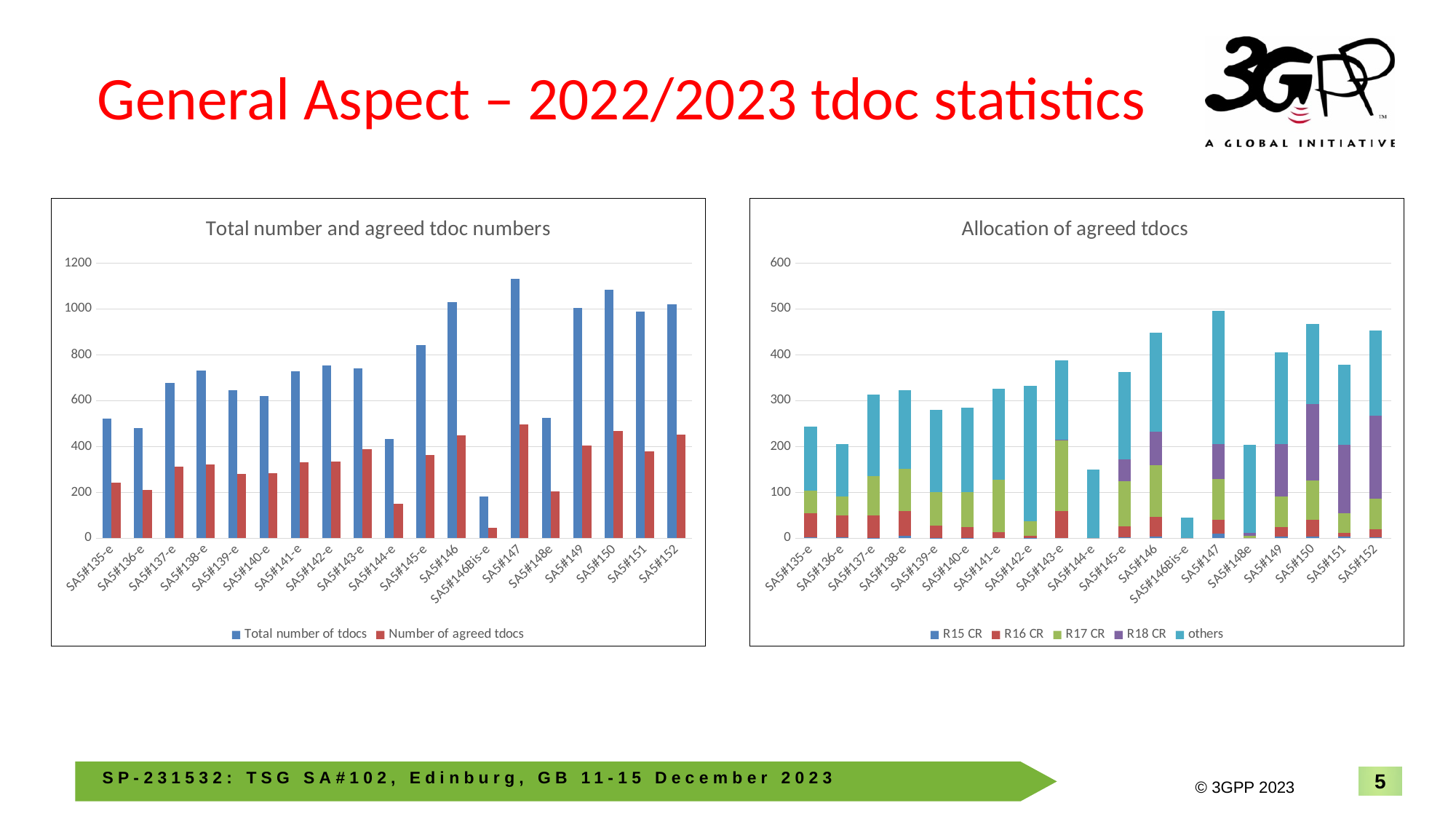

# General Aspect – 2022/2023 tdoc statistics

### Chart: Total number and agreed tdoc numbers

| Category | Total number of tdocs | Number of agreed tdocs |
|---|---|---|
| SA5#135-e | 521.0 | 243.0 |
| SA5#136-e | 481.0 | 210.0 |
| SA5#137-e | 676.0 | 313.0 |
| SA5#138-e | 730.0 | 323.0 |
| SA5#139-e | 646.0 | 280.0 |
| SA5#140-e | 620.0 | 285.0 |
| SA5#141-e | 729.0 | 330.0 |
| SA5#142-e | 754.0 | 333.0 |
| SA5#143-e | 740.0 | 388.0 |
| SA5#144-e | 433.0 | 150.0 |
| SA5#145-e | 842.0 | 363.0 |
| SA5#146 | 1030.0 | 448.0 |
| SA5#146Bis-e | 183.0 | 45.0 |
| SA5#147 | 1131.0 | 496.0 |
| SA5#148e | 524.0 | 203.0 |
| SA5#149 | 1005.0 | 405.0 |
| SA5#150 | 1085.0 | 467.0 |
| SA5#151 | 989.0 | 378.0 |
| SA5#152 | 1021.0 | 453.0 |

### Chart: Allocation of agreed tdocs

| Category | R15 CR | R16 CR | R17 CR | R18 CR | others |
|---|---|---|---|---|---|
| SA5#135-e | 2.0 | 53.0 | 49.0 | 0.0 | 139.0 |
| SA5#136-e | 2.0 | 47.0 | 42.0 | 0.0 | 115.0 |
| SA5#137-e | 1.0 | 48.0 | 86.0 | 0.0 | 178.0 |
| SA5#138-e | 5.0 | 55.0 | 92.0 | 0.0 | 171.0 |
| SA5#139-e | 1.0 | 26.0 | 74.0 | 0.0 | 179.0 |
| SA5#140-e | 1.0 | 23.0 | 76.0 | 0.0 | 185.0 |
| SA5#141-e | 0.0 | 13.0 | 114.0 | 0.0 | 199.0 |
| SA5#142-e | 1.0 | 4.0 | 32.0 | 0.0 | 296.0 |
| SA5#143-e | 0.0 | 60.0 | 153.0 | 1.0 | 174.0 |
| SA5#144-e | 0.0 | 0.0 | 0.0 | 0.0 | 150.0 |
| SA5#145-e | 2.0 | 24.0 | 98.0 | 48.0 | 191.0 |
| SA5#146 | 4.0 | 43.0 | 112.0 | 74.0 | 215.0 |
| SA5#146Bis-e | 0.0 | 0.0 | 0.0 | 0.0 | 45.0 |
| SA5#147 | 10.0 | 30.0 | 89.0 | 76.0 | 291.0 |
| SA5#148e | 0.0 | 0.0 | 5.0 | 6.0 | 192.0 |
| SA5#149 | 4.0 | 20.0 | 67.0 | 114.0 | 200.0 |
| SA5#150 | 4.0 | 37.0 | 85.0 | 167.0 | 174.0 |
| SA5#151 | 3.0 | 9.0 | 43.0 | 148.0 | 175.0 |
| SA5#152 | 2.0 | 18.0 | 66.0 | 182.0 | 185.0 |